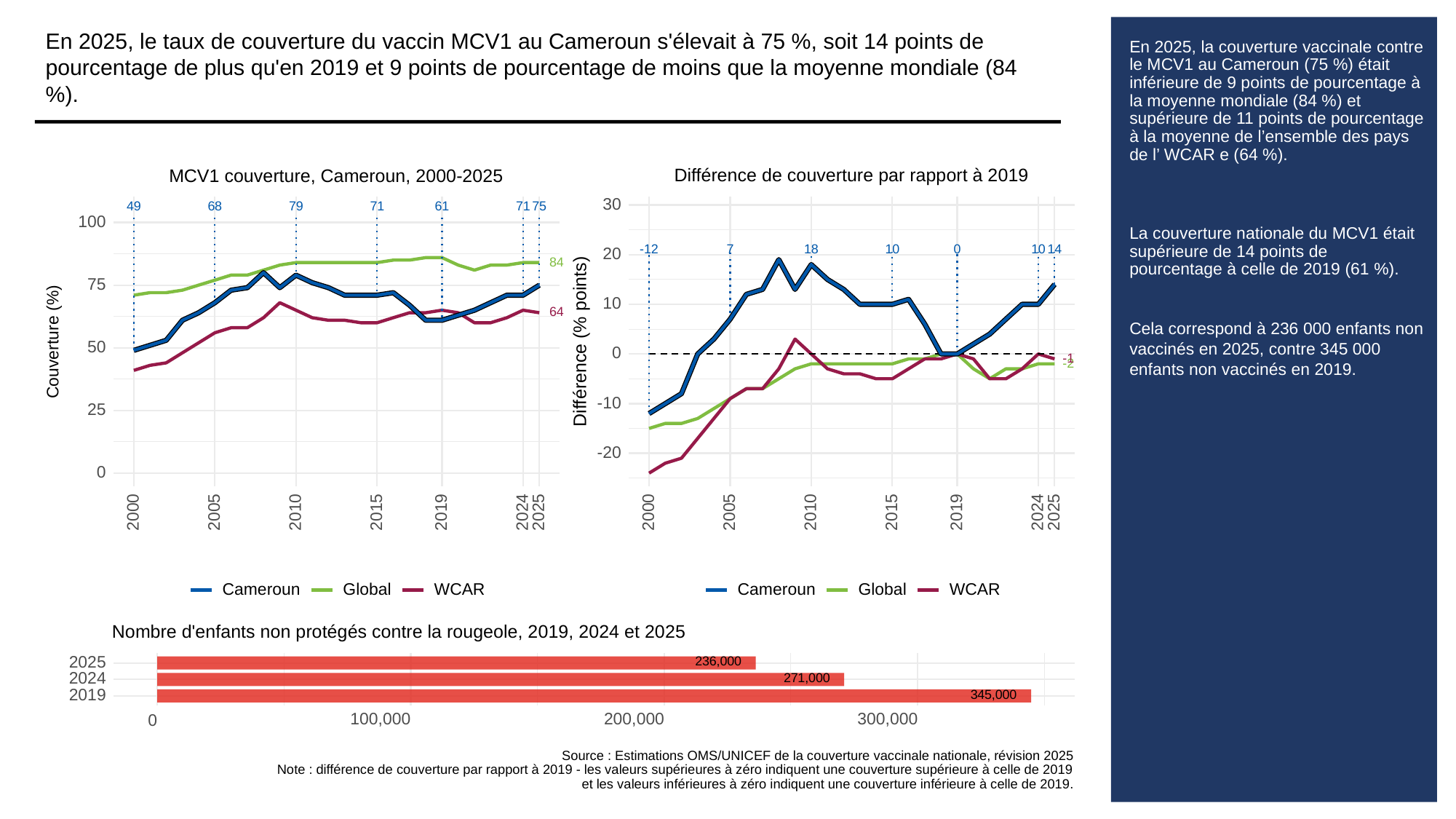

En 2025, le taux de couverture du vaccin MCV1 au Cameroun s'élevait à 75 %, soit 14 points de pourcentage de plus qu'en 2019 et 9 points de pourcentage de moins que la moyenne mondiale (84 %).
# En 2025, la couverture vaccinale contre le MCV1 au Cameroun (75 %) était inférieure de 9 points de pourcentage à la moyenne mondiale (84 %) et supérieure de 11 points de pourcentage à la moyenne de l’ensemble des pays de l’ WCAR e (64 %).

La couverture nationale du MCV1 était supérieure de 14 points de pourcentage à celle de 2019 (61 %).

Cela correspond à 236 000 enfants non vaccinés en 2025, contre 345 000 enfants non vaccinés en 2019.

Différence de couverture par rapport à 2019
MCV1 couverture, Cameroun, 2000-2025

30
49
68
79
61
71
71
75

100

18
10
0
10
-12
14
7
20

84

75

10

64

Différence (% points)
Couverture (%)

50
0

-1
-2

-10

25

-20

0

2000
2005
2010
2015
2019
2024
2025
2000
2005
2010
2015
2019
2024
2025
Cameroun
Global
WCAR
Cameroun
Global
WCAR

Nombre d'enfants non protégés contre la rougeole, 2019, 2024 et 2025

236,000
2025

271,000
2024

345,000
2019

100,000
200,000
300,000
0
Source : Estimations OMS/UNICEF de la couverture vaccinale nationale, révision 2025
Note : différence de couverture par rapport à 2019 - les valeurs supérieures à zéro indiquent une couverture supérieure à celle de 2019
et les valeurs inférieures à zéro indiquent une couverture inférieure à celle de 2019.